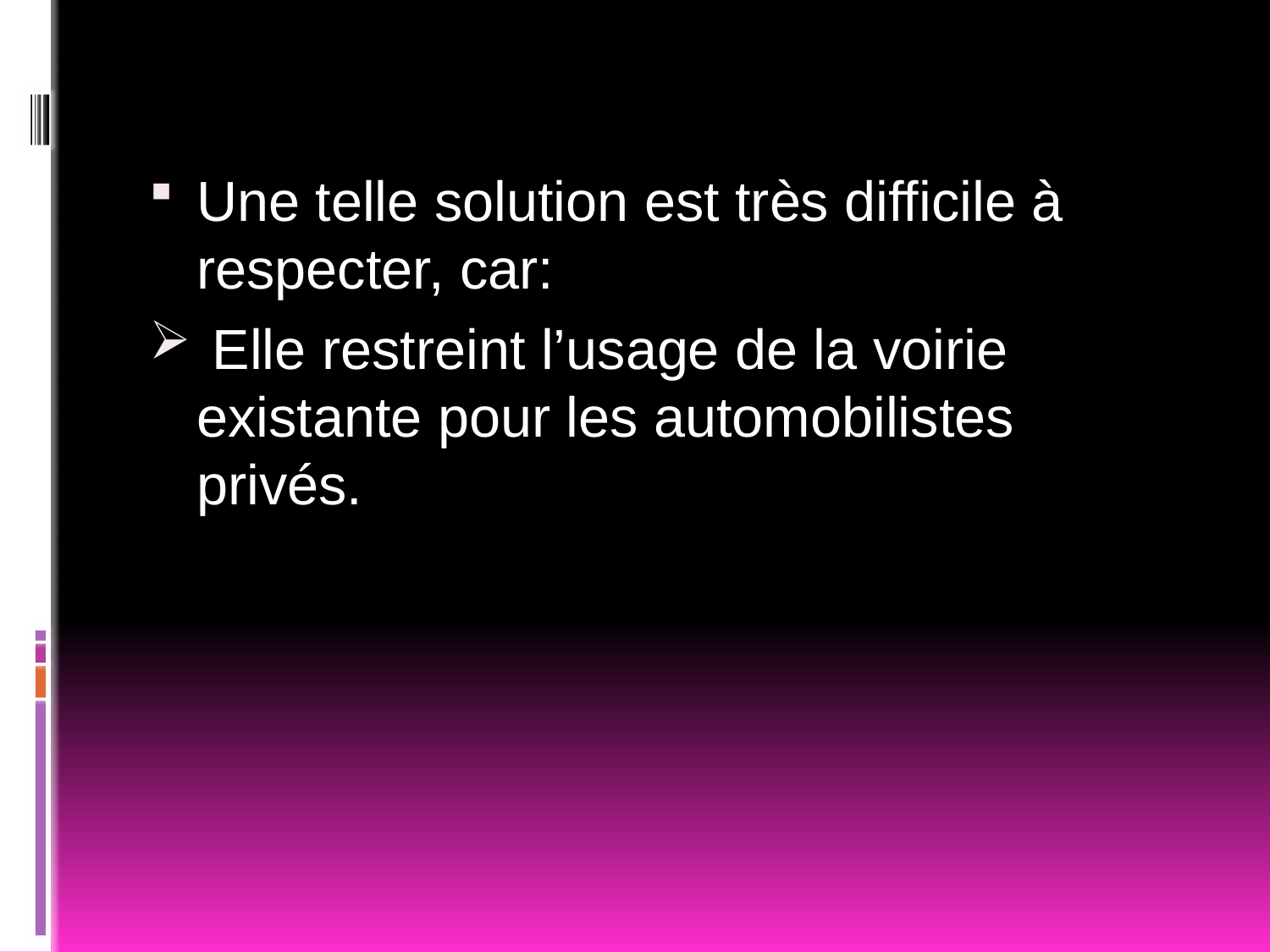

Une telle solution est très difficile à respecter, car:
 Elle restreint l’usage de la voirie existante pour les automobilistes privés.